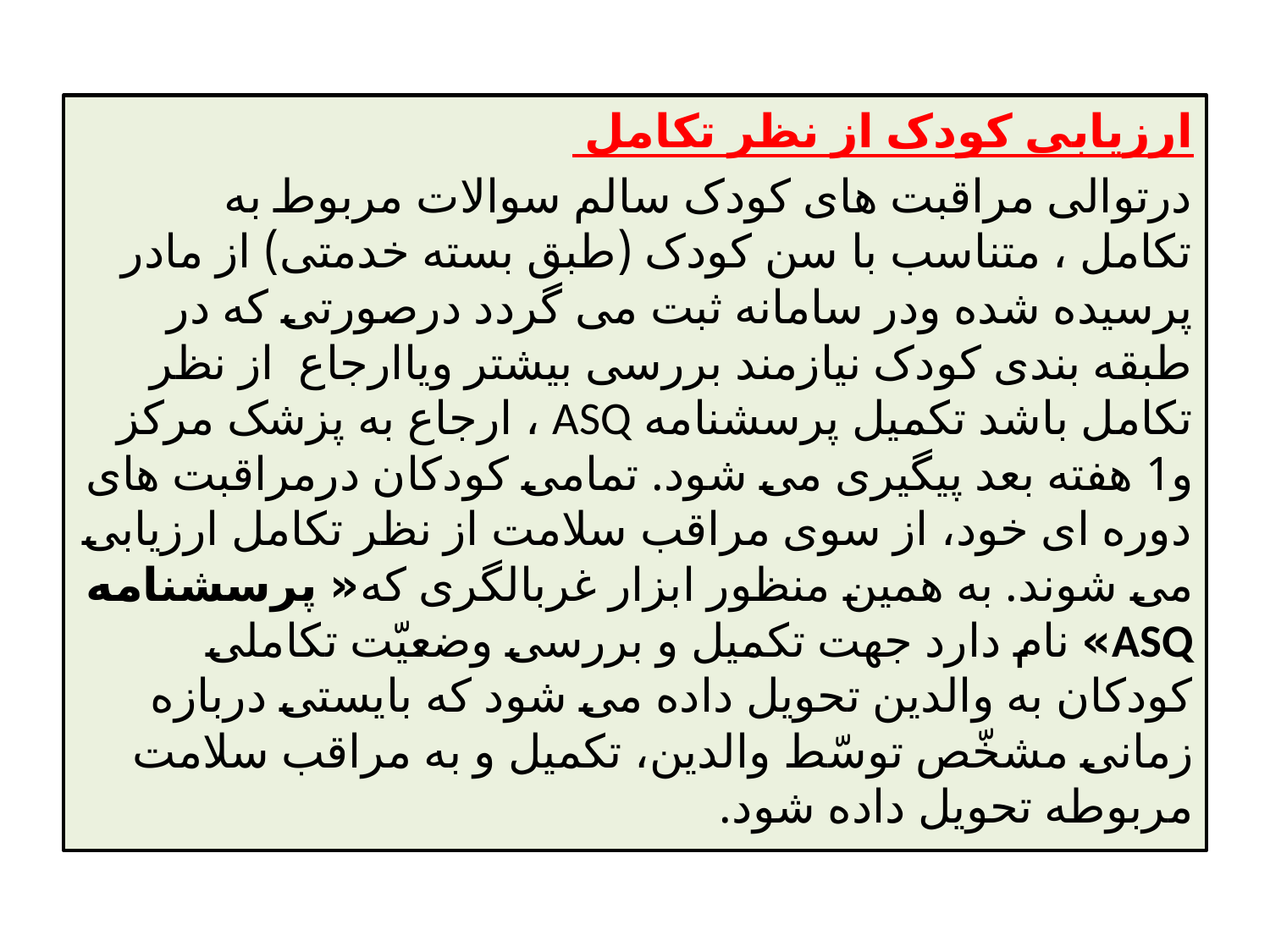

ارزیابی کودک از نظر تکامل
درتوالی مراقبت های کودک سالم سوالات مربوط به تکامل ، متناسب با سن کودک (طبق بسته خدمتی) از مادر پرسیده شده ودر سامانه ثبت می گردد درصورتی که در طبقه بندی کودک نیازمند بررسی بیشتر ویاارجاع  از نظر تکامل باشد تکمیل پرسشنامه ASQ ، ارجاع به پزشک مرکز و1 هفته بعد پیگیری می شود. تمامی کودکان درمراقبت های دوره ای خود، از سوی مراقب سلامت از نظر تکامل ارزیابی می شوند. به همین منظور ابزار غربالگری که« پرسشنامه ASQ» نام دارد جهت تکمیل و بررسی وضعیّت تکاملی کودکان به والدین تحویل داده می شود که بایستی دربازه زمانی مشخّص توسّط والدین، تکمیل و به مراقب سلامت مربوطه تحویل داده شود.